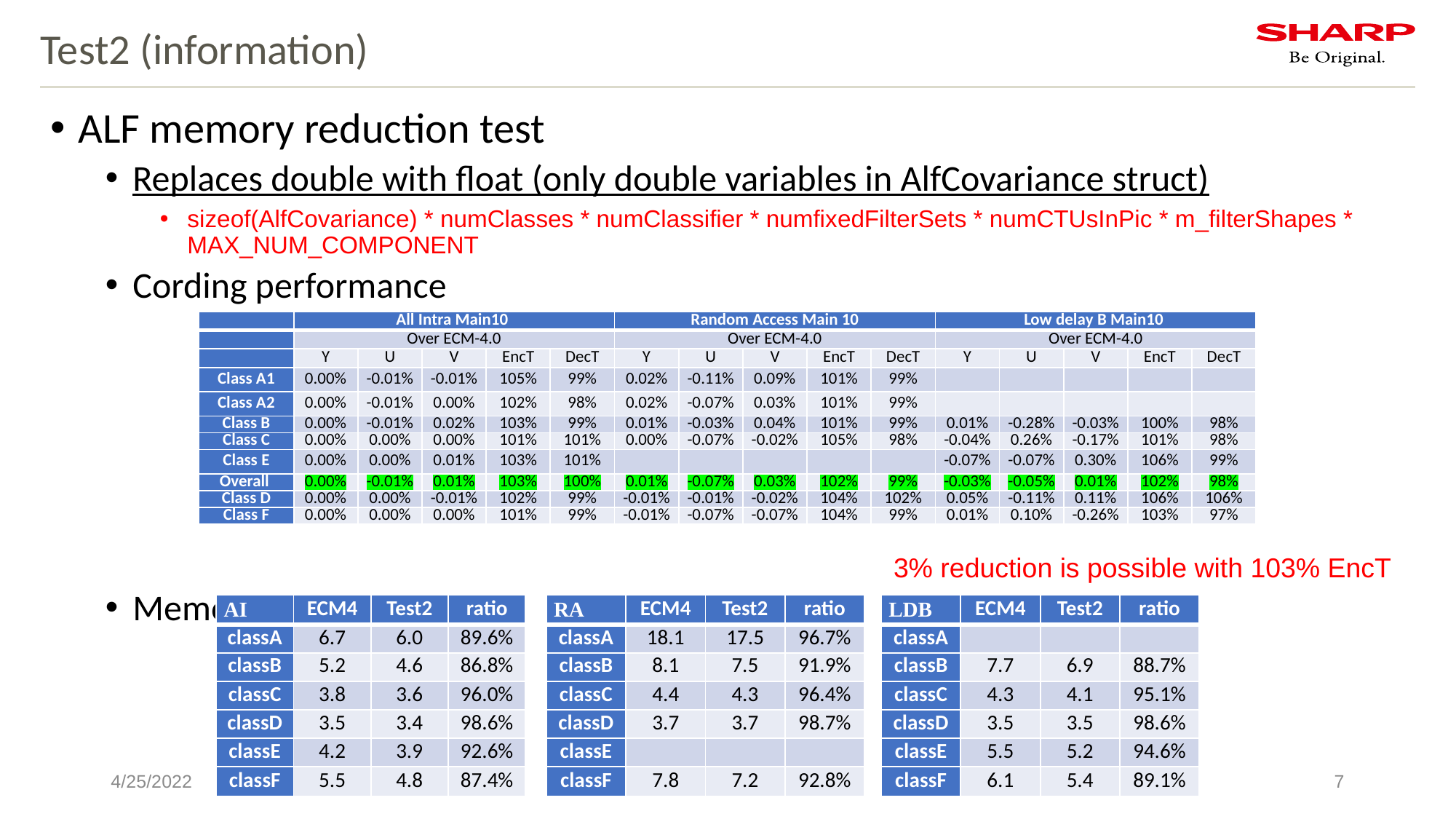

# Test2 (information)
ALF memory reduction test
Replaces double with float (only double variables in AlfCovariance struct)
sizeof(AlfCovariance) * numClasses * numClassifier * numfixedFilterSets * numCTUsInPic * m_filterShapes * MAX_NUM_COMPONENT
Cording performance

Memory usage
|  | All Intra Main10 |  |  |  |  | Random Access Main 10 |  |  |  |  | Low delay B Main10 |  |  |  |  |
| --- | --- | --- | --- | --- | --- | --- | --- | --- | --- | --- | --- | --- | --- | --- | --- |
|  | Over ECM-4.0 |  |  |  |  | Over ECM-4.0 |  |  |  |  | Over ECM-4.0 |  |  |  |  |
|  | Y | U | V | EncT | DecT | Y | U | V | EncT | DecT | Y | U | V | EncT | DecT |
| Class A1 | 0.00% | -0.01% | -0.01% | 105% | 99% | 0.02% | -0.11% | 0.09% | 101% | 99% |  |  |  |  |  |
| Class A2 | 0.00% | -0.01% | 0.00% | 102% | 98% | 0.02% | -0.07% | 0.03% | 101% | 99% |  |  |  |  |  |
| Class B | 0.00% | -0.01% | 0.02% | 103% | 99% | 0.01% | -0.03% | 0.04% | 101% | 99% | 0.01% | -0.28% | -0.03% | 100% | 98% |
| Class C | 0.00% | 0.00% | 0.00% | 101% | 101% | 0.00% | -0.07% | -0.02% | 105% | 98% | -0.04% | 0.26% | -0.17% | 101% | 98% |
| Class E | 0.00% | 0.00% | 0.01% | 103% | 101% |  |  |  |  |  | -0.07% | -0.07% | 0.30% | 106% | 99% |
| Overall | 0.00% | -0.01% | 0.01% | 103% | 100% | 0.01% | -0.07% | 0.03% | 102% | 99% | -0.03% | -0.05% | 0.01% | 102% | 98% |
| Class D | 0.00% | 0.00% | -0.01% | 102% | 99% | -0.01% | -0.01% | -0.02% | 104% | 102% | 0.05% | -0.11% | 0.11% | 106% | 106% |
| Class F | 0.00% | 0.00% | 0.00% | 101% | 99% | -0.01% | -0.07% | -0.07% | 104% | 99% | 0.01% | 0.10% | -0.26% | 103% | 97% |
3% reduction is possible with 103% EncT
| RA | ECM4 | Test2 | ratio |
| --- | --- | --- | --- |
| classA | 18.1 | 17.5 | 96.7% |
| classB | 8.1 | 7.5 | 91.9% |
| classC | 4.4 | 4.3 | 96.4% |
| classD | 3.7 | 3.7 | 98.7% |
| classE |  |  |  |
| classF | 7.8 | 7.2 | 92.8% |
| LDB | ECM4 | Test2 | ratio |
| --- | --- | --- | --- |
| classA |  |  |  |
| classB | 7.7 | 6.9 | 88.7% |
| classC | 4.3 | 4.1 | 95.1% |
| classD | 3.5 | 3.5 | 98.6% |
| classE | 5.5 | 5.2 | 94.6% |
| classF | 6.1 | 5.4 | 89.1% |
| AI | ECM4 | Test2 | ratio |
| --- | --- | --- | --- |
| classA | 6.7 | 6.0 | 89.6% |
| classB | 5.2 | 4.6 | 86.8% |
| classC | 3.8 | 3.6 | 96.0% |
| classD | 3.5 | 3.4 | 98.6% |
| classE | 4.2 | 3.9 | 92.6% |
| classF | 5.5 | 4.8 | 87.4% |
4/25/2022
7